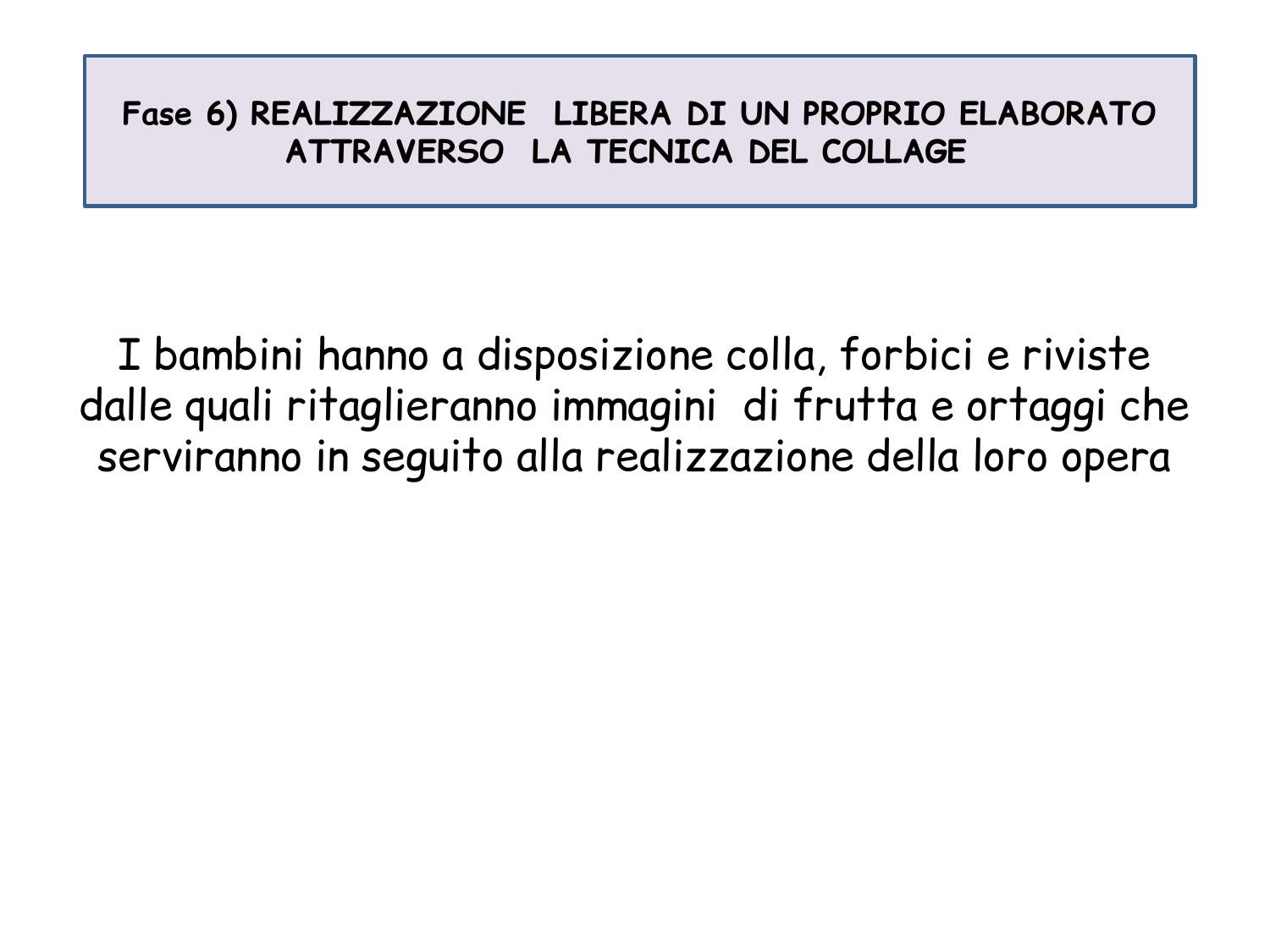

# I bambini hanno a disposizione colla, forbici e riviste dalle quali ritaglieranno immagini  di frutta e ortaggi che serviranno in seguito alla realizzazione della loro opera
Fase 6) REALIZZAZIONE  LIBERA DI UN PROPRIO ELABORATO ATTRAVERSO  LA TECNICA DEL COLLAGE